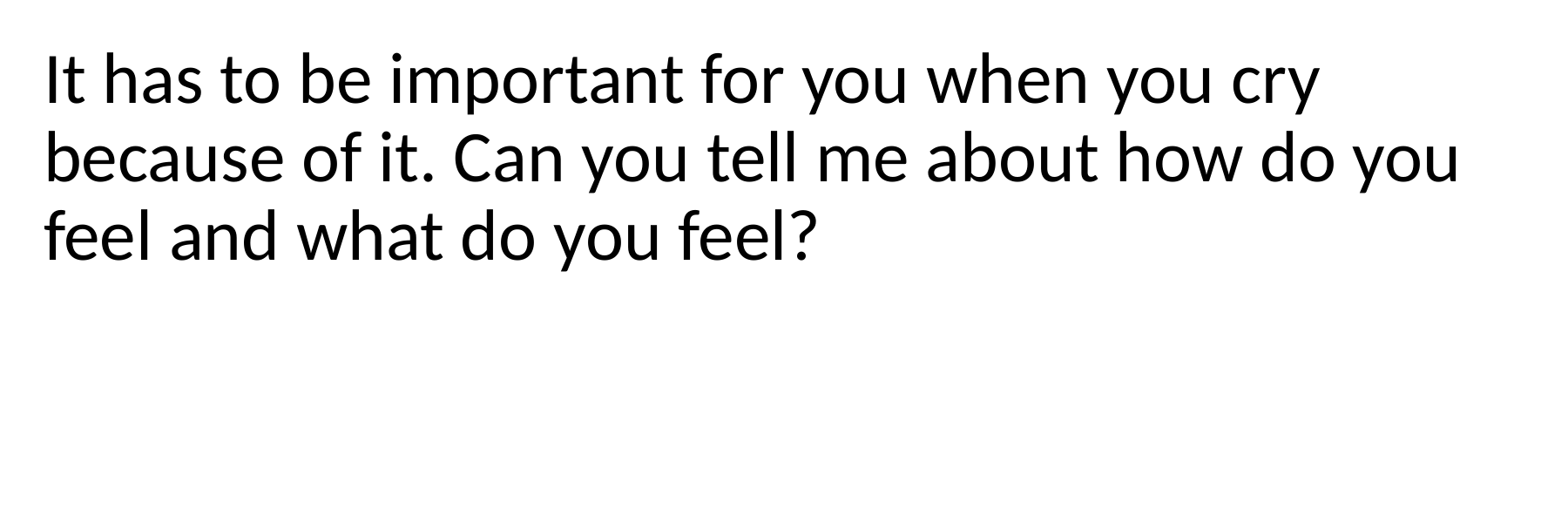

It has to be important for you when you cry because of it. Can you tell me about how do you feel and what do you feel?